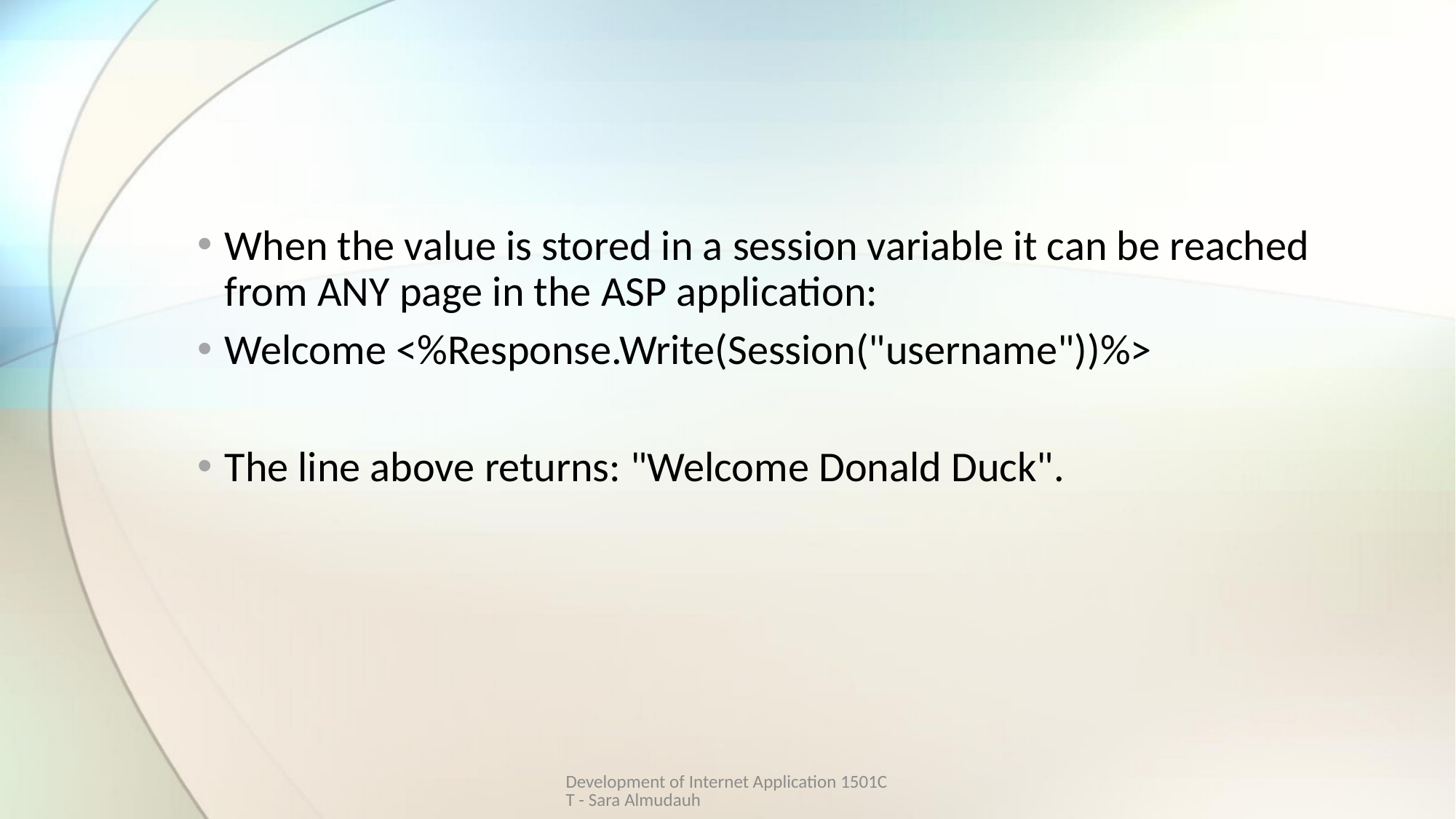

#
When the value is stored in a session variable it can be reached from ANY page in the ASP application:
Welcome <%Response.Write(Session("username"))%>

The line above returns: "Welcome Donald Duck".
Development of Internet Application 1501CT - Sara Almudauh